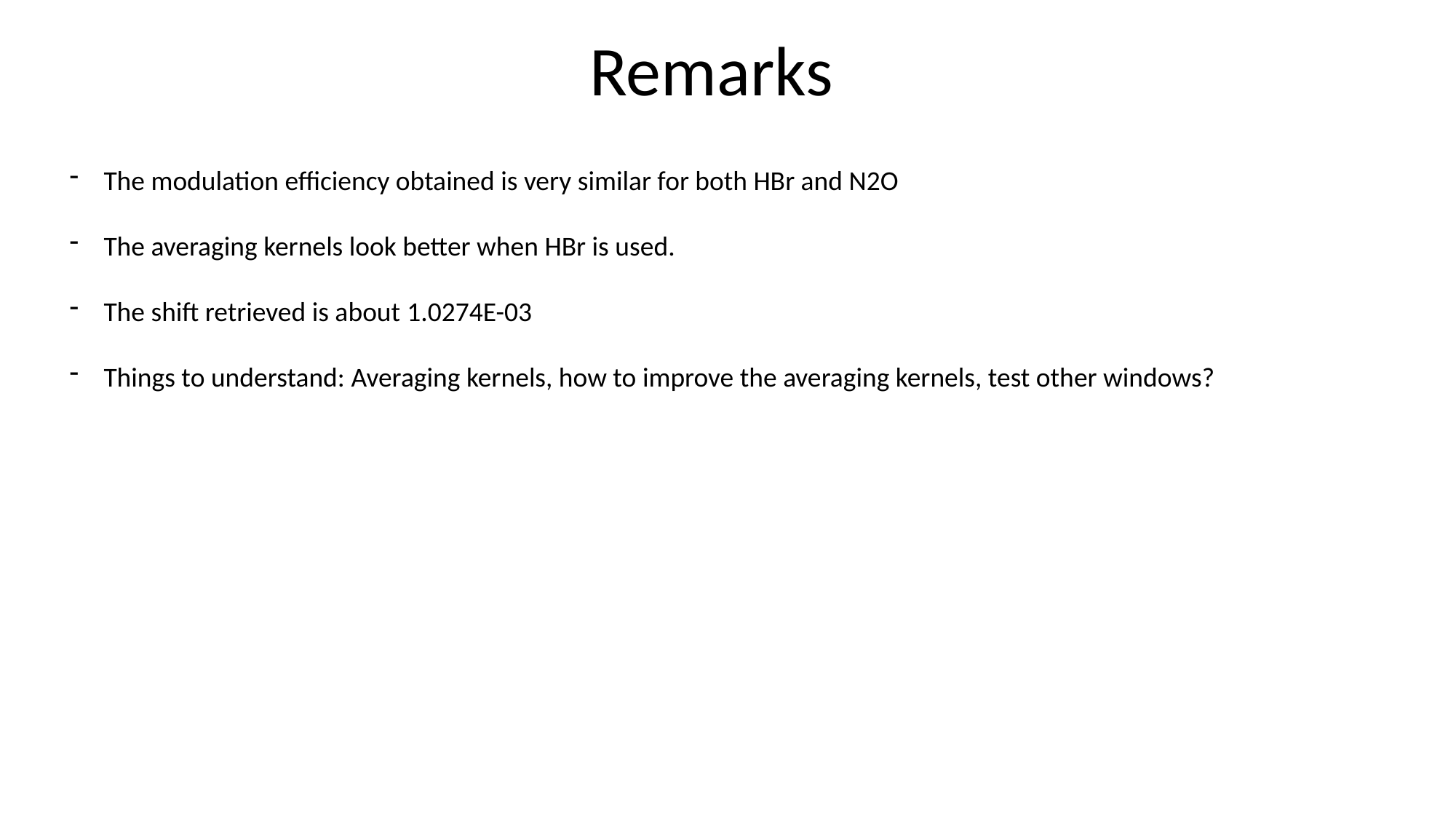

Remarks
The modulation efficiency obtained is very similar for both HBr and N2O

The averaging kernels look better when HBr is used.

The shift retrieved is about 1.0274E-03

Things to understand: Averaging kernels, how to improve the averaging kernels, test other windows?